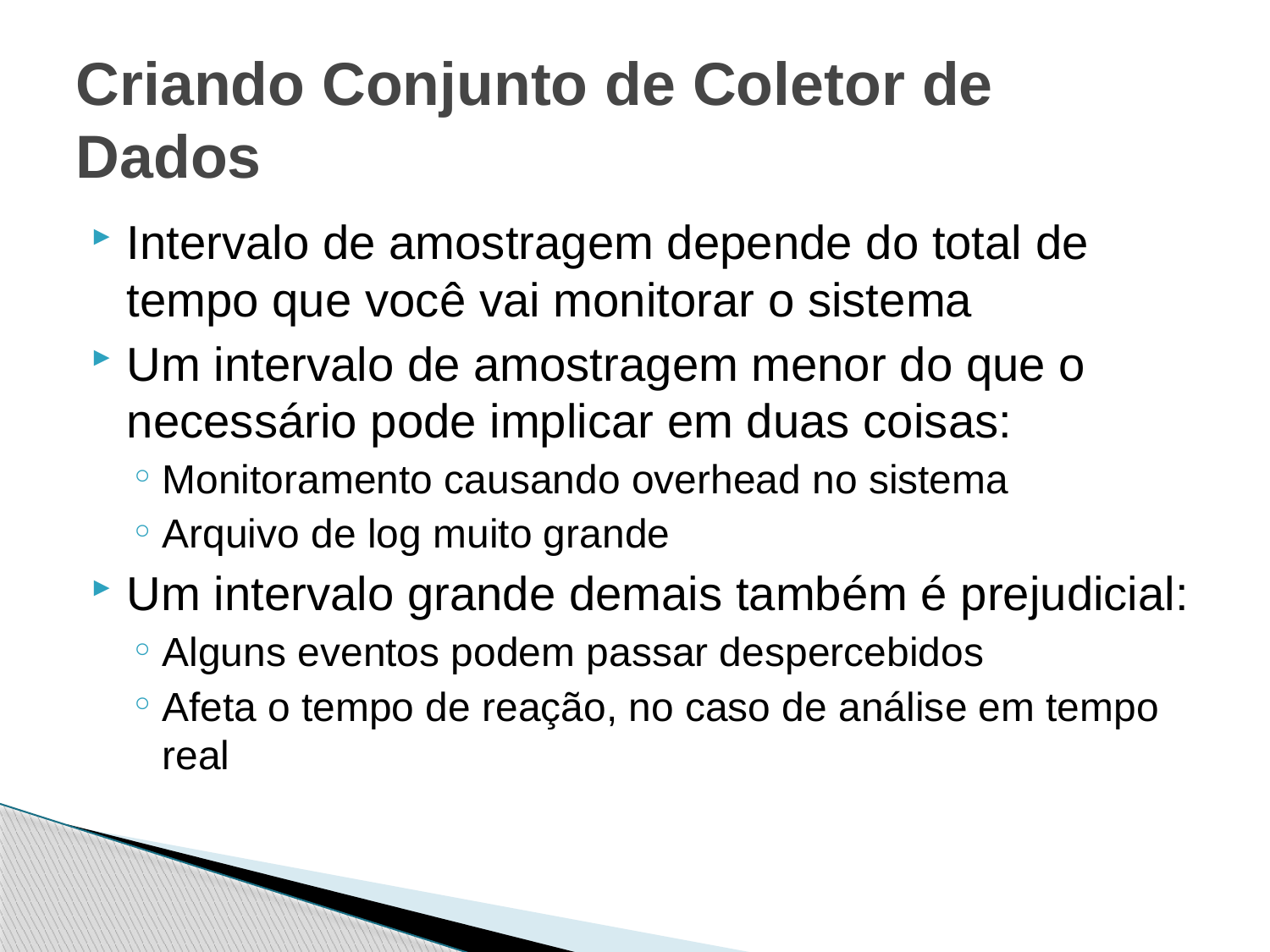

# Criando Conjunto de Coletor de Dados
Intervalo de amostragem depende do total de tempo que você vai monitorar o sistema
Um intervalo de amostragem menor do que o necessário pode implicar em duas coisas:
Monitoramento causando overhead no sistema
Arquivo de log muito grande
Um intervalo grande demais também é prejudicial:
Alguns eventos podem passar despercebidos
Afeta o tempo de reação, no caso de análise em tempo real